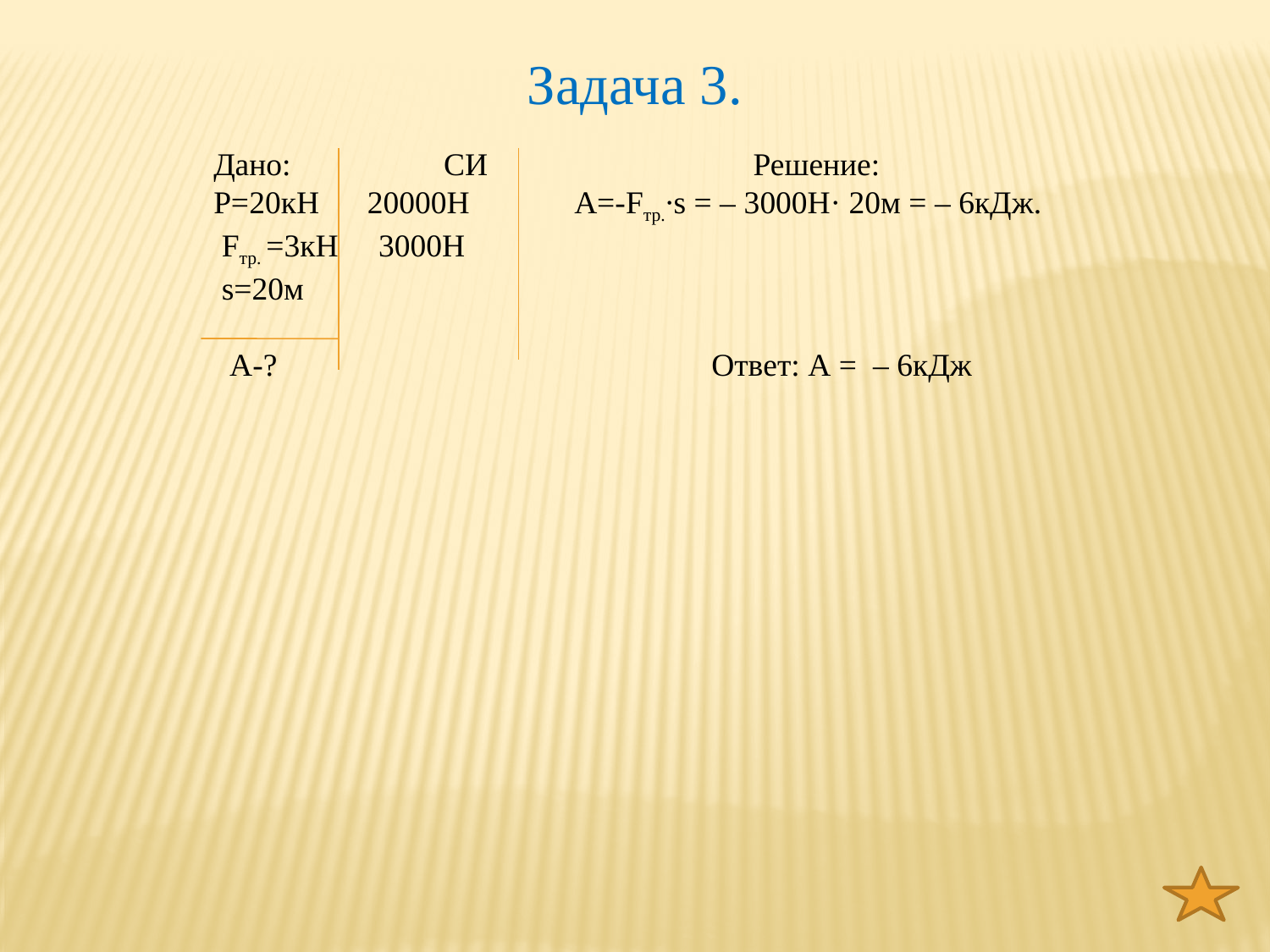

Задача 3.
Дано:                   СИ                                 Решение:
P=20кН      20000Н             А=-Fтр.∙s = – 3000Н· 20м = – 6кДж.
 Fтр. =3кН     3000Н
 s=20м

  А-?                                                      Ответ: А =  – 6кДж